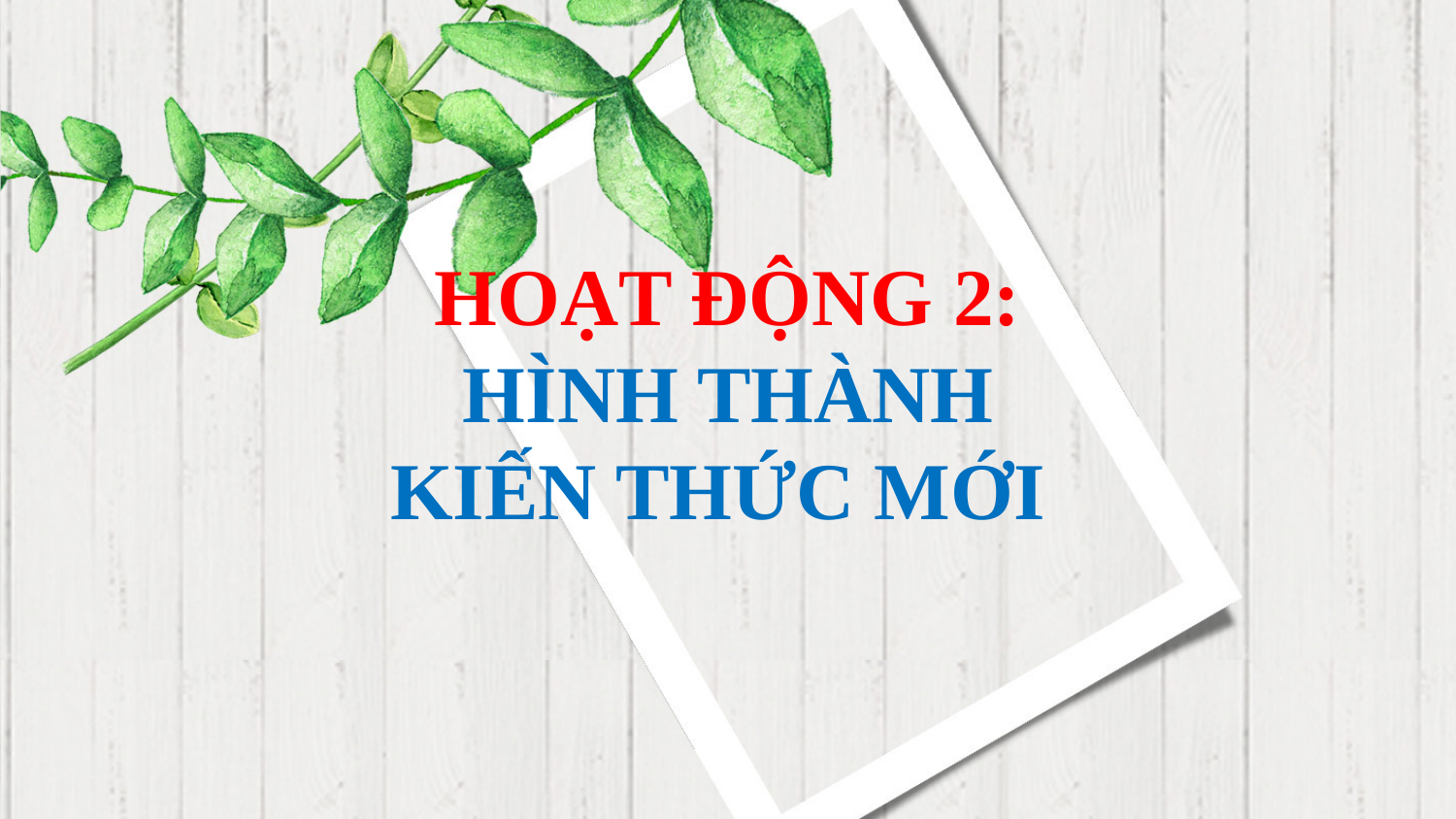

HOẠT ĐỘNG 2:
HÌNH THÀNH KIẾN THỨC MỚI